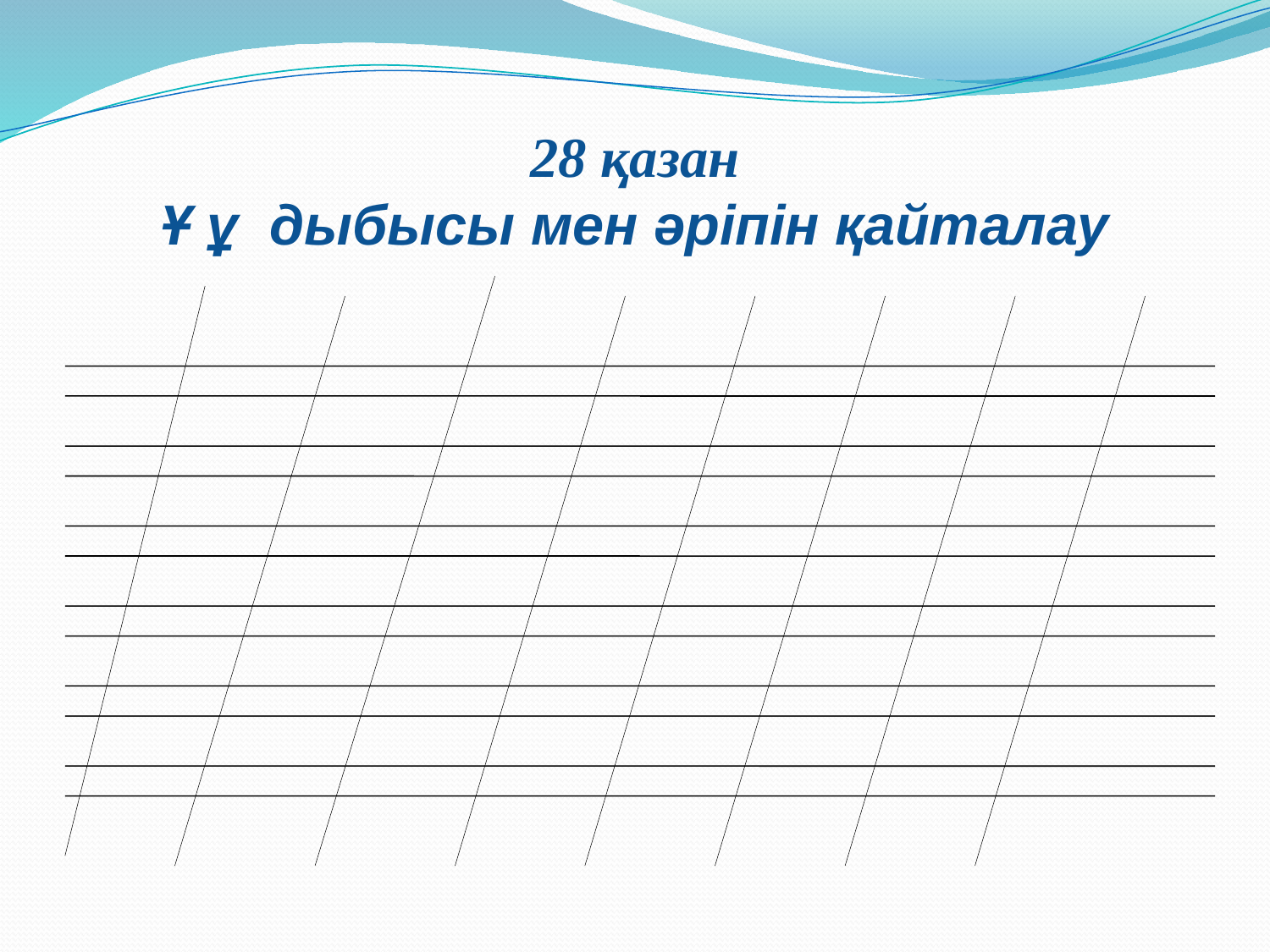

28 қазан
Ұ ұ  дыбысы мен әріпін қайталау